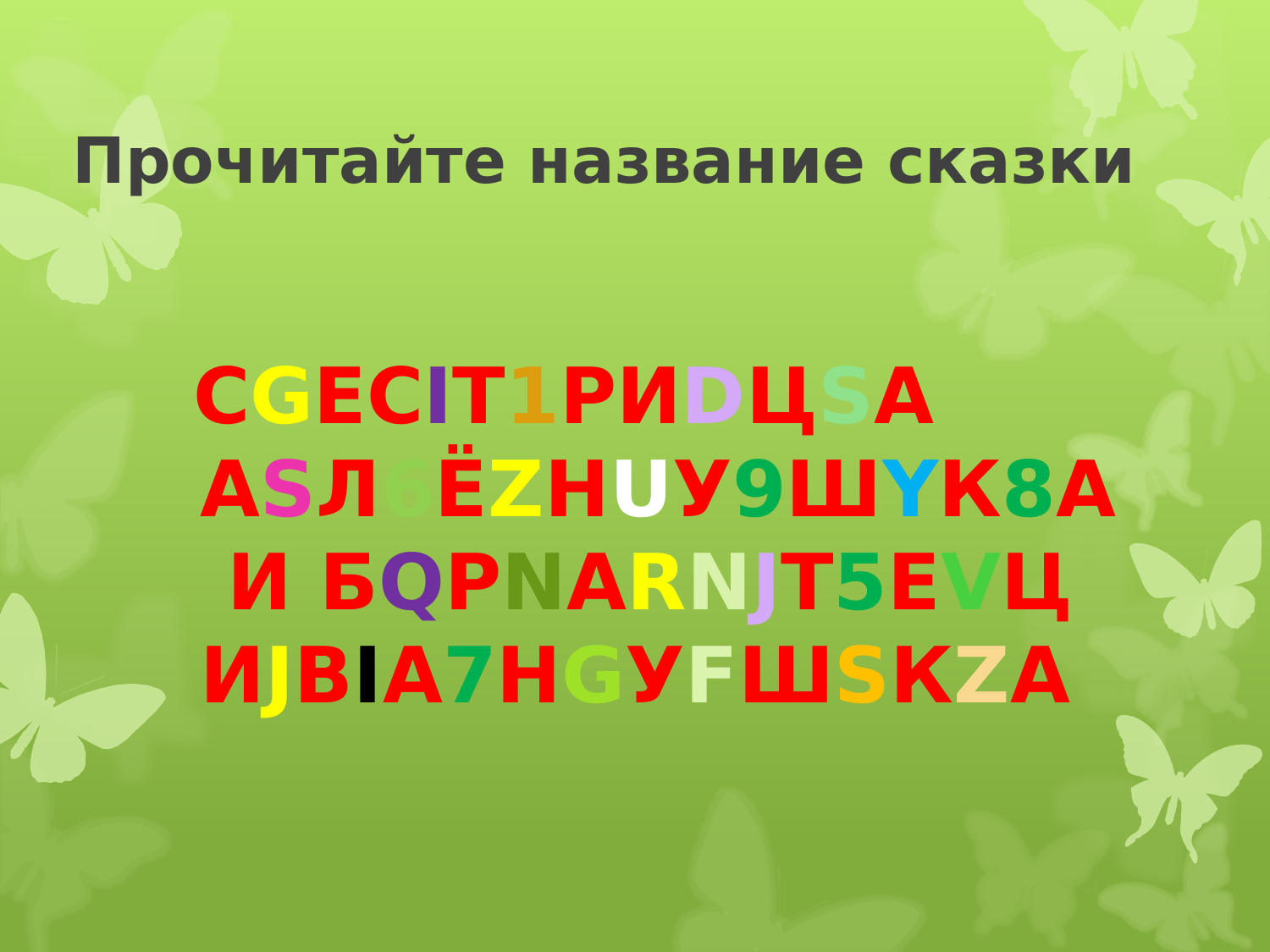

# Прочитайте название сказки
  СGЕСIТ1РИDЦSА АSЛ6ЁZНUУ9ШYК8А  И БQРNАRNJТ5ЕVЦ  ИJВIА7НGУFШSКZА